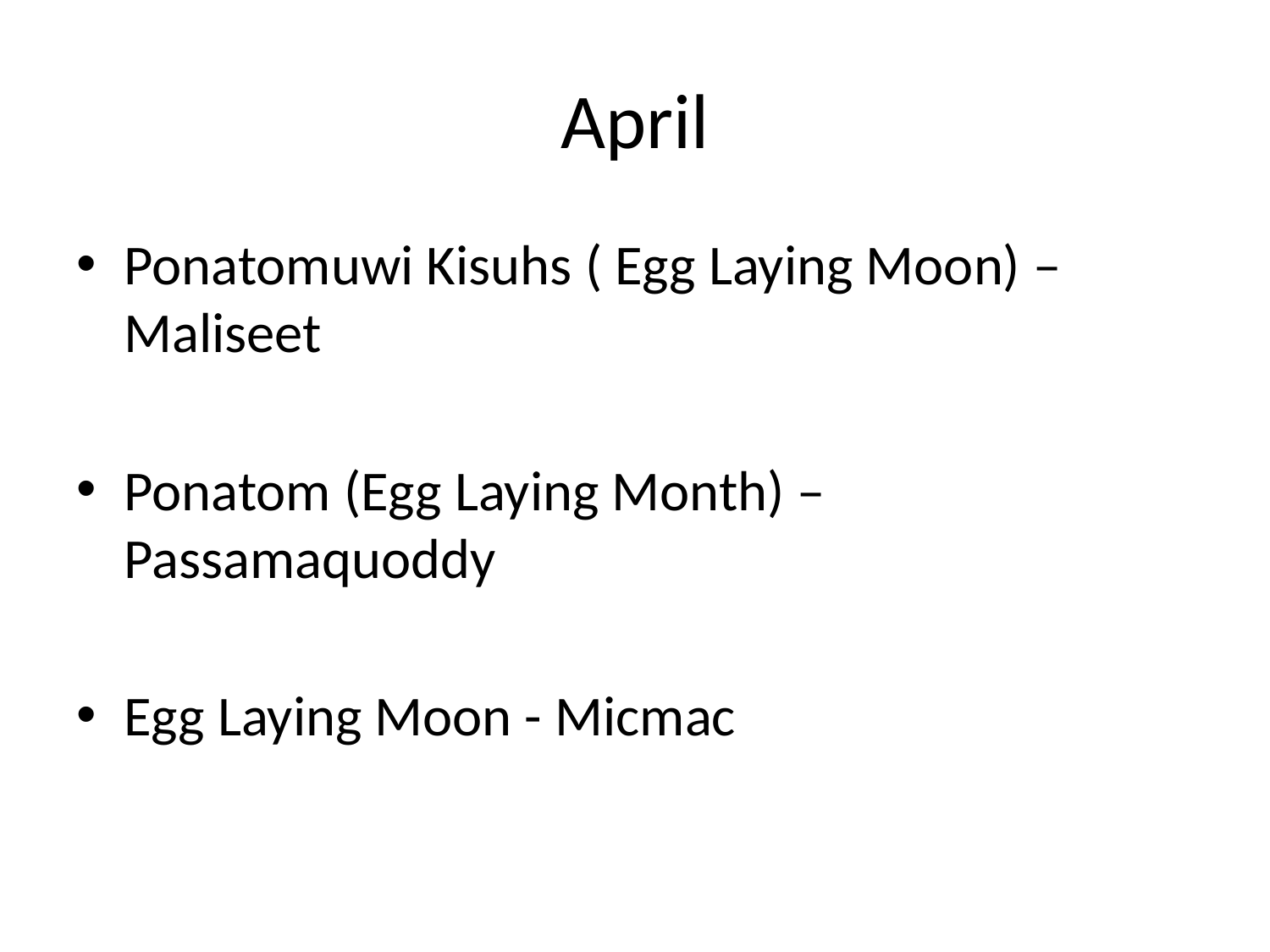

# April
Ponatomuwi Kisuhs ( Egg Laying Moon) – Maliseet

Ponatom (Egg Laying Month) – Passamaquoddy

Egg Laying Moon - Micmac